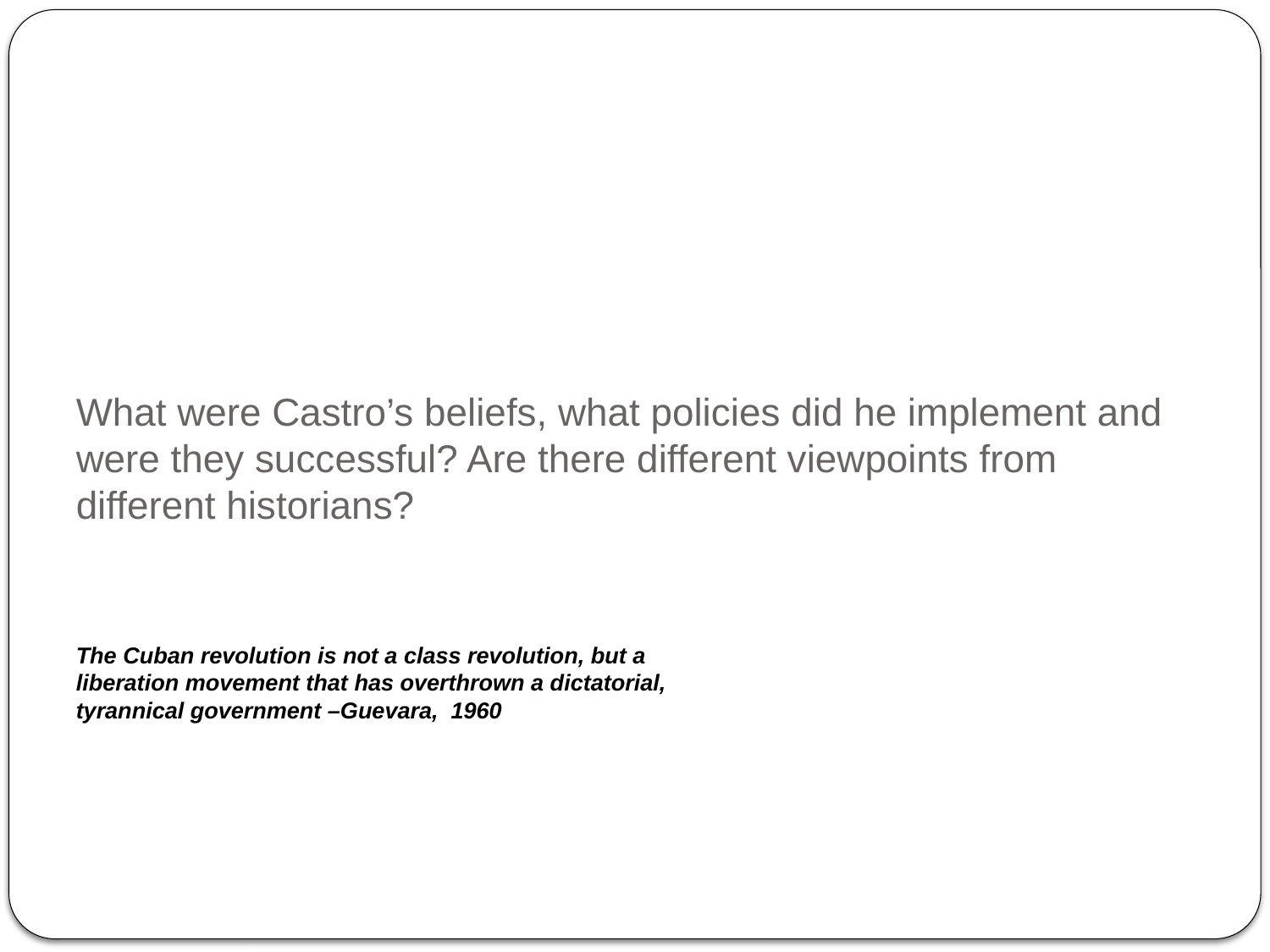

# What were Castro’s beliefs, what policies did he implement and were they successful? Are there different viewpoints from different historians?
The Cuban revolution is not a class revolution, but a liberation movement that has overthrown a dictatorial, tyrannical government –Guevara,  1960